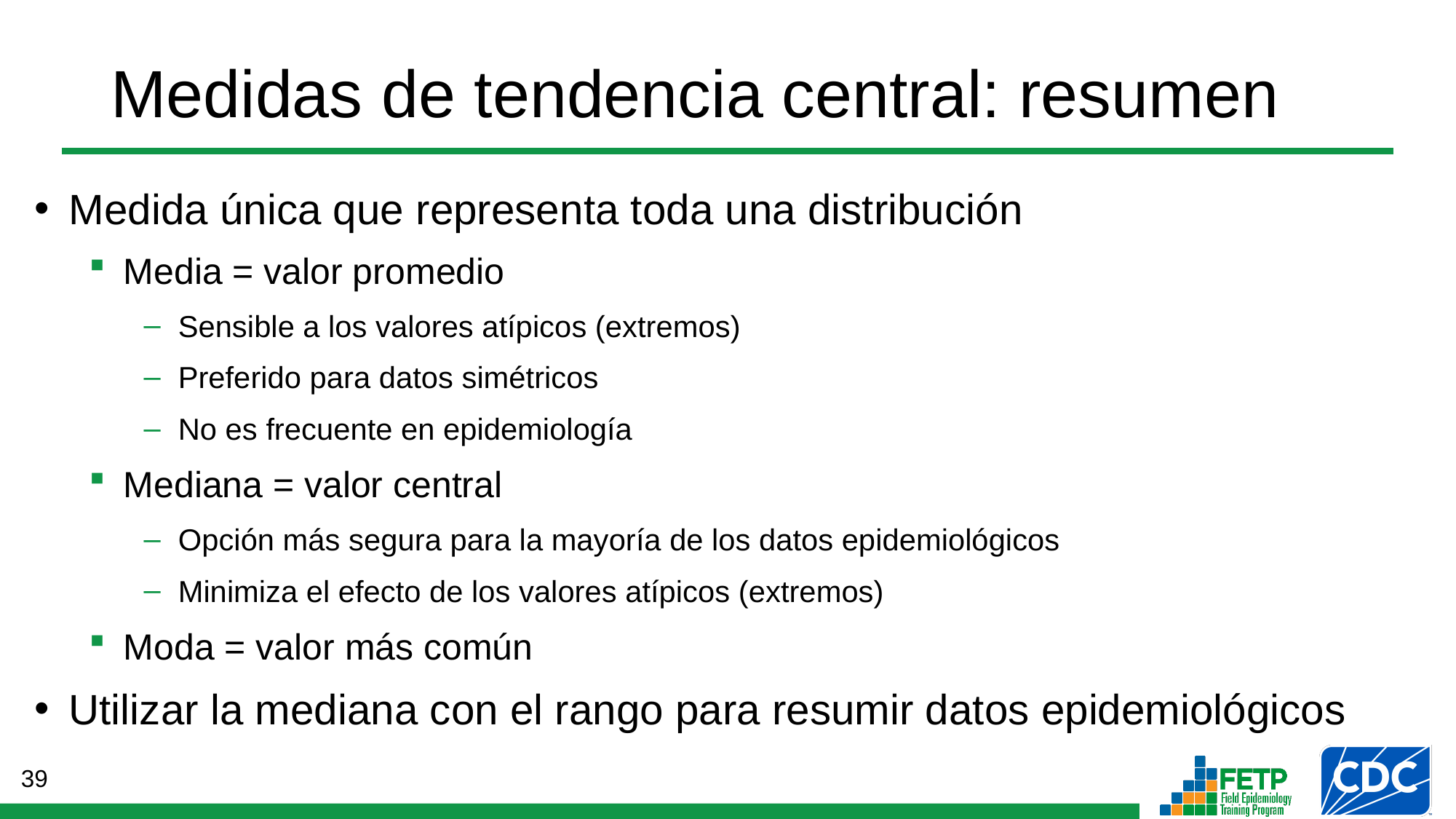

# Medidas de tendencia central: resumen
Medida única que representa toda una distribución
Media = valor promedio
Sensible a los valores atípicos (extremos)
Preferido para datos simétricos
No es frecuente en epidemiología
Mediana = valor central
Opción más segura para la mayoría de los datos epidemiológicos
Minimiza el efecto de los valores atípicos (extremos)
Moda = valor más común
Utilizar la mediana con el rango para resumir datos epidemiológicos